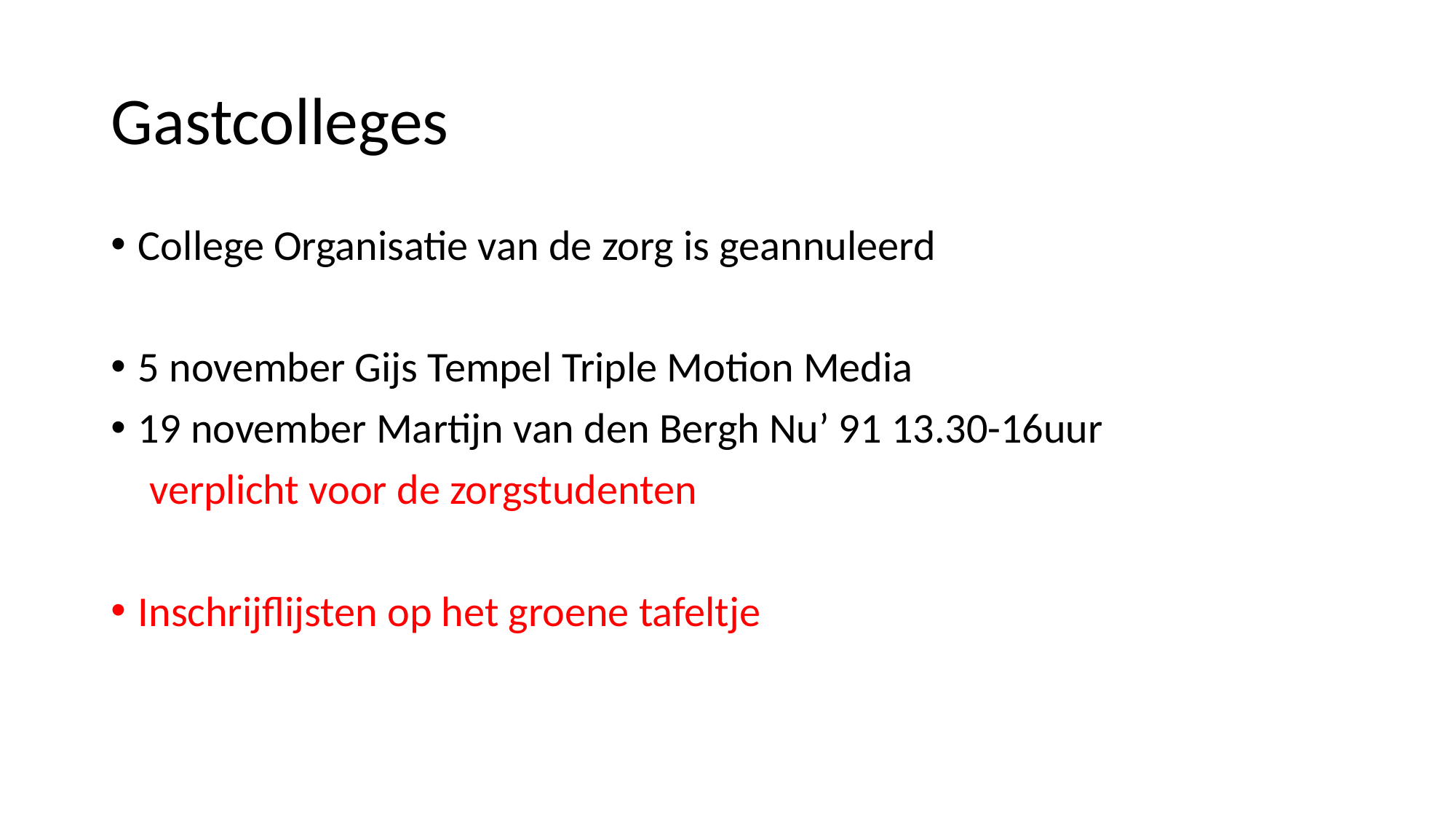

# Gastcolleges
College Organisatie van de zorg is geannuleerd

5 november Gijs Tempel Triple Motion Media
19 november Martijn van den Bergh Nu’ 91 13.30-16uur
    verplicht voor de zorgstudenten

Inschrijflijsten op het groene tafeltje